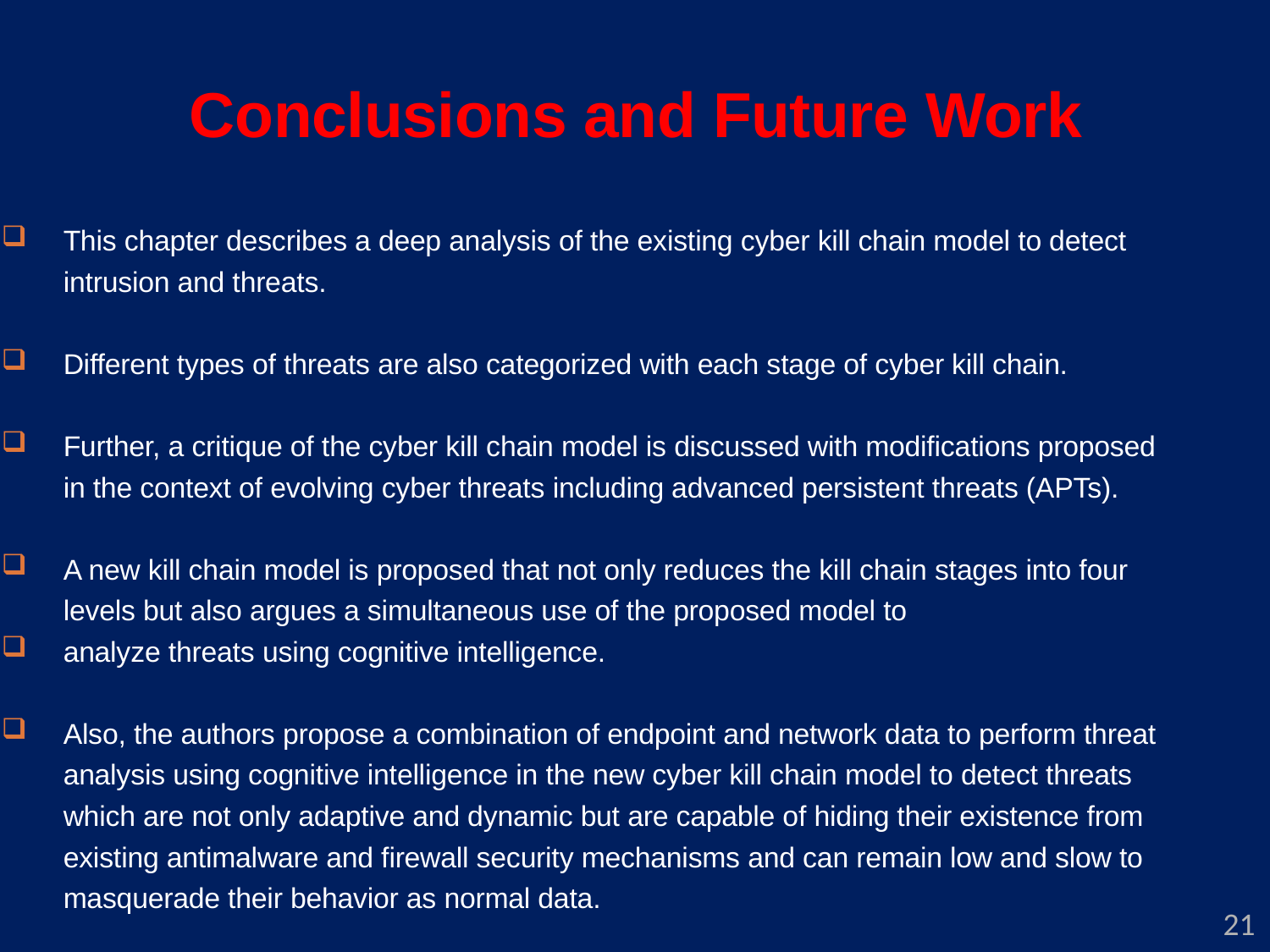

Conclusions and Future Work
This chapter describes a deep analysis of the existing cyber kill chain model to detect intrusion and threats.

Different types of threats are also categorized with each stage of cyber kill chain.

Further, a critique of the cyber kill chain model is discussed with modifications proposed in the context of evolving cyber threats including advanced persistent threats (APTs).

A new kill chain model is proposed that not only reduces the kill chain stages into four levels but also argues a simultaneous use of the proposed model to
analyze threats using cognitive intelligence.

Also, the authors propose a combination of endpoint and network data to perform threat analysis using cognitive intelligence in the new cyber kill chain model to detect threats which are not only adaptive and dynamic but are capable of hiding their existence from existing antimalware and firewall security mechanisms and can remain low and slow to masquerade their behavior as normal data.
21